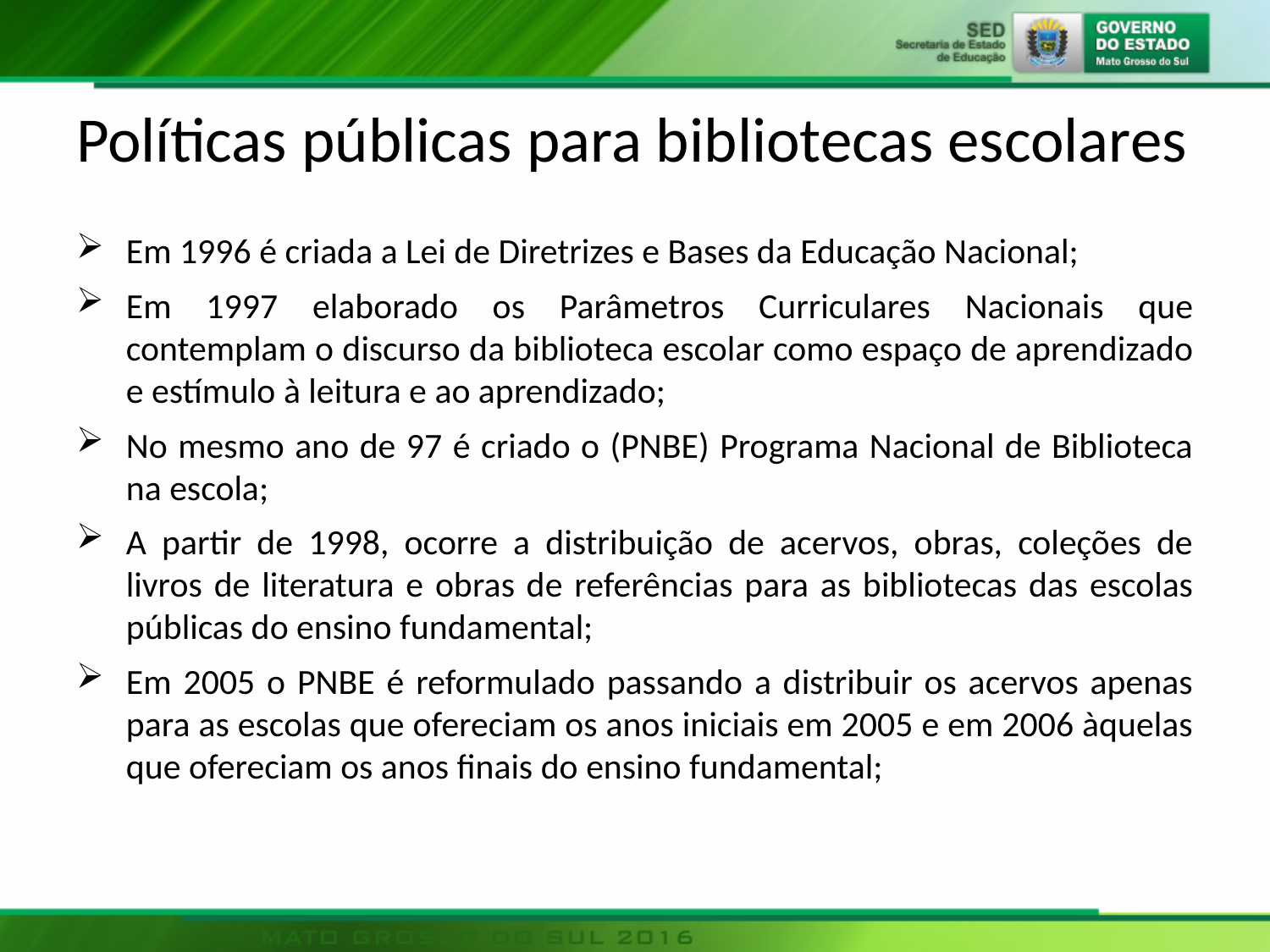

# Políticas públicas para bibliotecas escolares
Em 1996 é criada a Lei de Diretrizes e Bases da Educação Nacional;
Em 1997 elaborado os Parâmetros Curriculares Nacionais que contemplam o discurso da biblioteca escolar como espaço de aprendizado e estímulo à leitura e ao aprendizado;
No mesmo ano de 97 é criado o (PNBE) Programa Nacional de Biblioteca na escola;
A partir de 1998, ocorre a distribuição de acervos, obras, coleções de livros de literatura e obras de referências para as bibliotecas das escolas públicas do ensino fundamental;
Em 2005 o PNBE é reformulado passando a distribuir os acervos apenas para as escolas que ofereciam os anos iniciais em 2005 e em 2006 àquelas que ofereciam os anos finais do ensino fundamental;